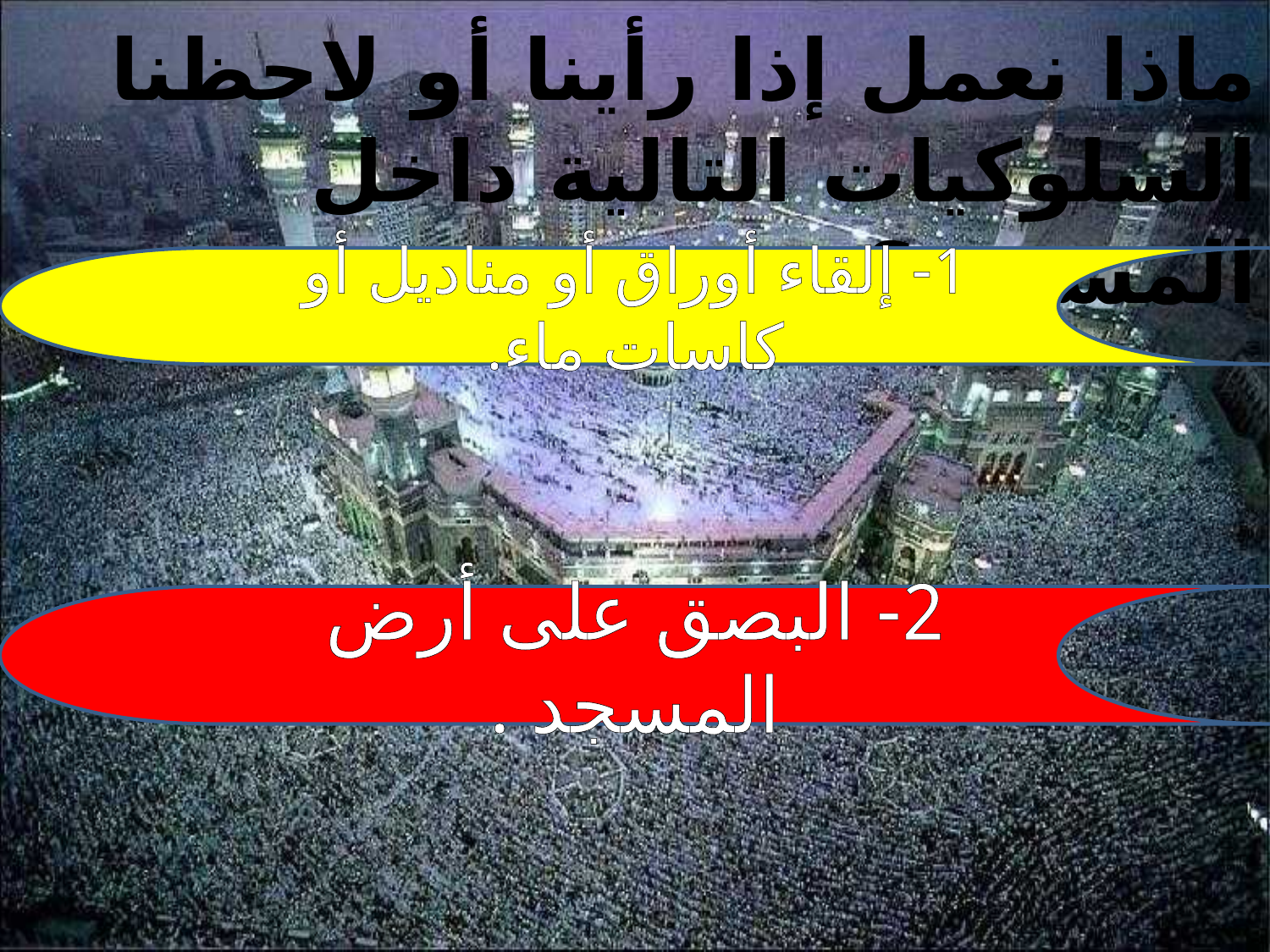

ماذا نعمل إذا رأينا أو لاحظنا السلوكيات التالية داخل المسجد ؟
1- إلقاء أوراق أو مناديل أو كاسات ماء.
2- البصق على أرض المسجد .